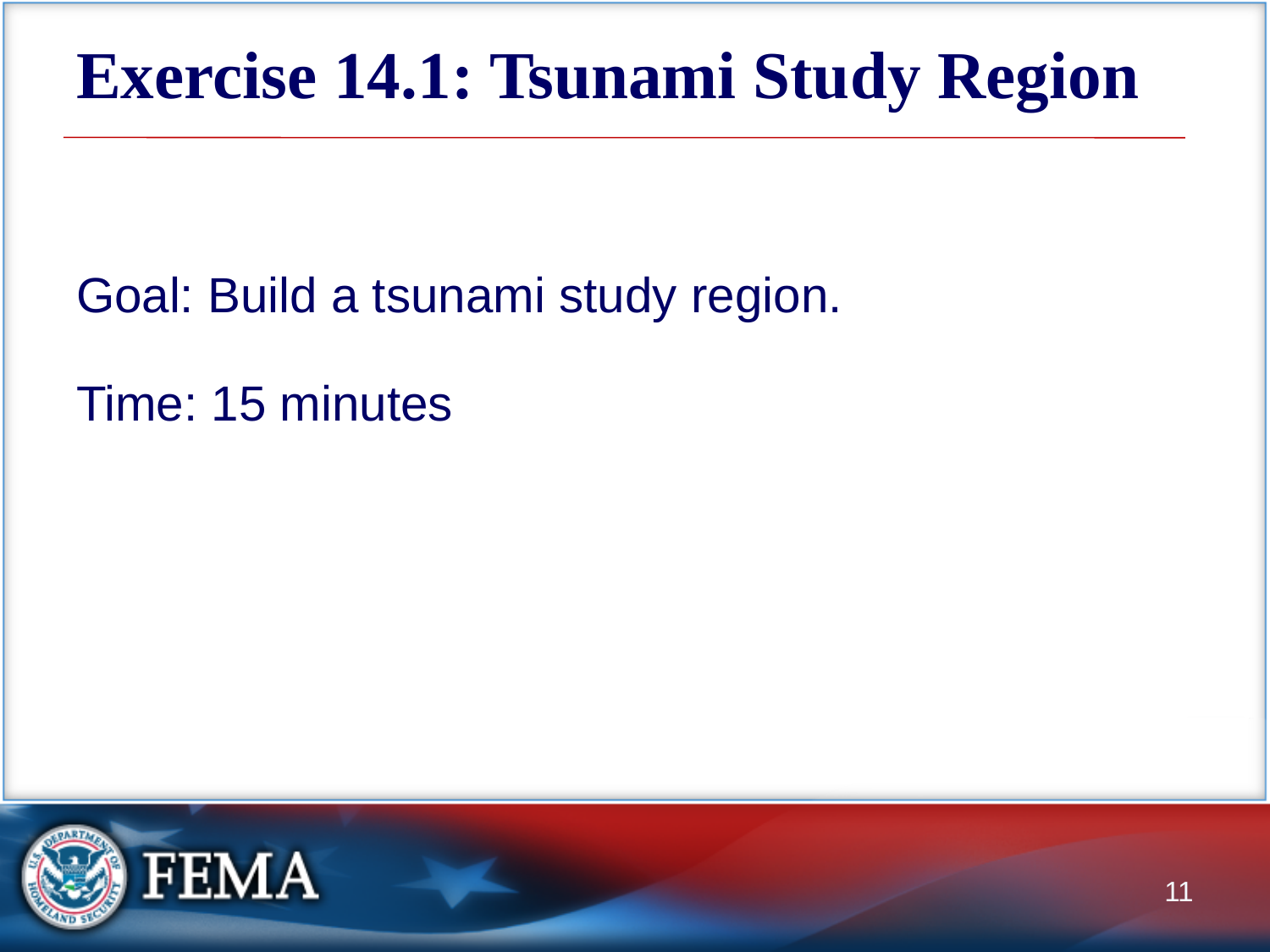

# Exercise 14.1: Tsunami Study Region

Goal: Build a tsunami study region.
Time: 15 minutes
11